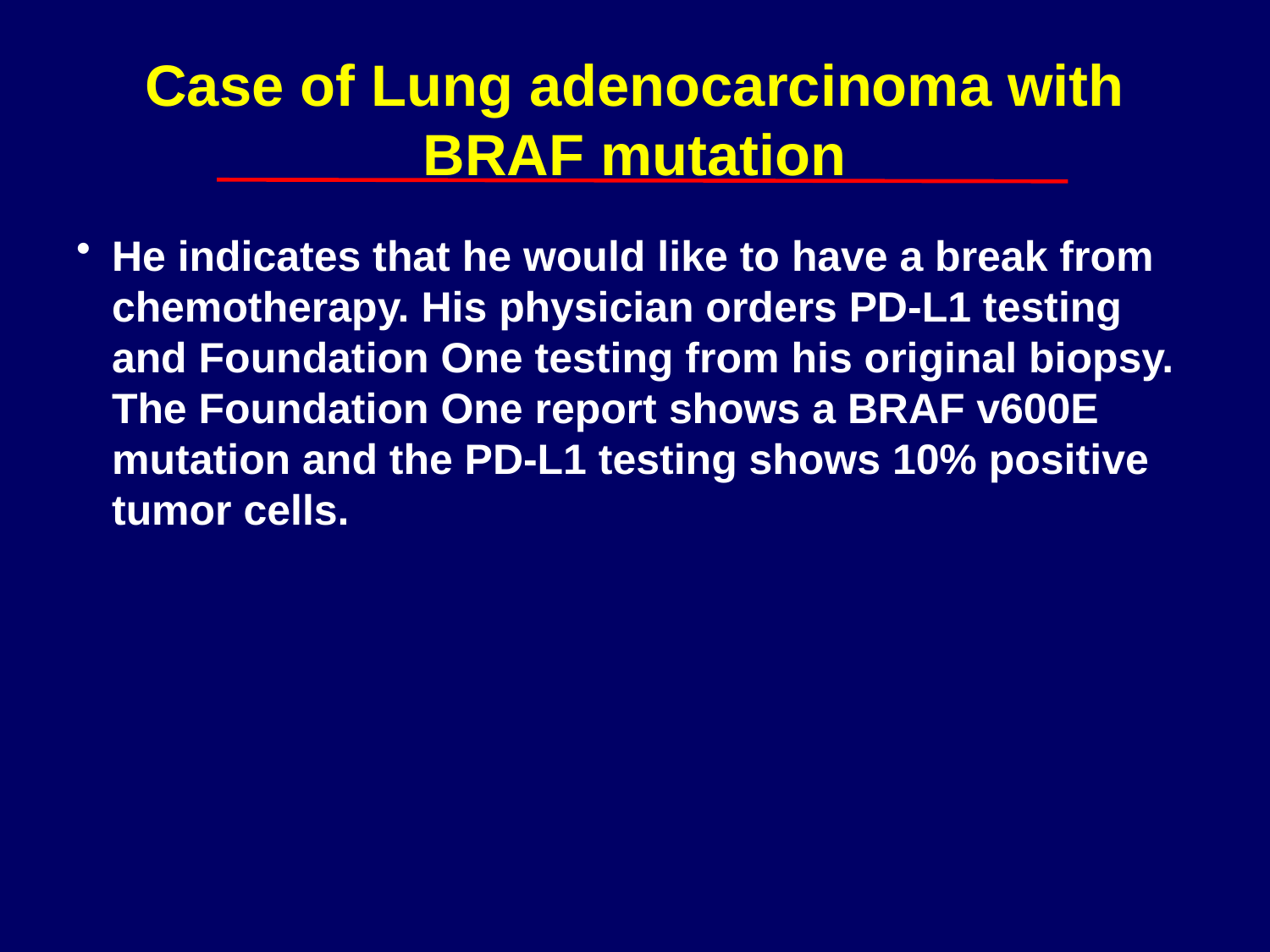

# Case of Lung adenocarcinoma with BRAF mutation

He indicates that he would like to have a break from chemotherapy. His physician orders PD-L1 testing and Foundation One testing from his original biopsy. The Foundation One report shows a BRAF v600E mutation and the PD-L1 testing shows 10% positive tumor cells.